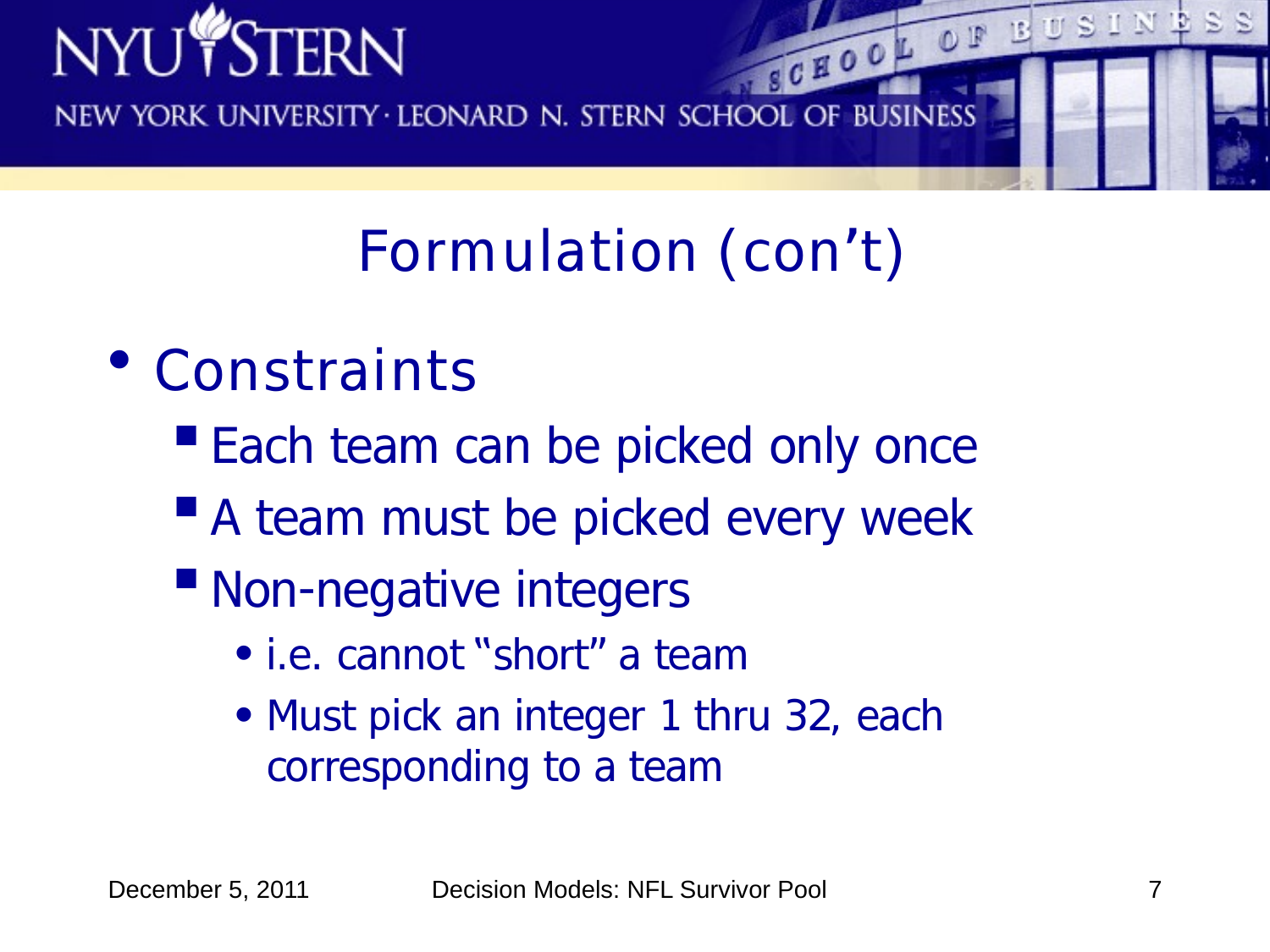

# Formulation (con’t)
Constraints
Each team can be picked only once
A team must be picked every week
Non-negative integers
i.e. cannot “short” a team
Must pick an integer 1 thru 32, each corresponding to a team

December 5, 2011
Decision Models: NFL Survivor Pool
7